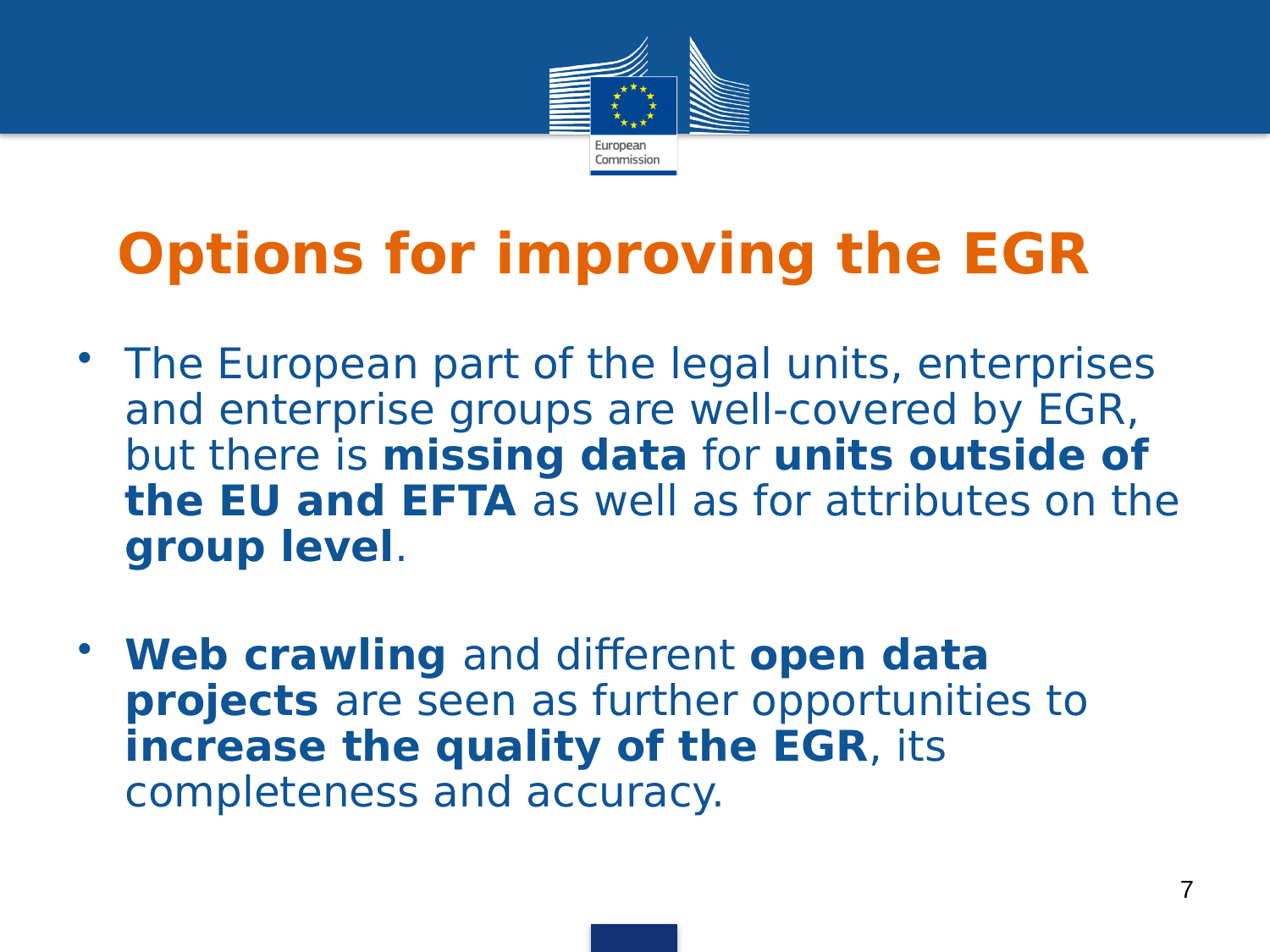

# Options for improving the EGR
The European part of the legal units, enterprises and enterprise groups are well-covered by EGR, but there is missing data for units outside of the EU and EFTA as well as for attributes on the group level.

Web crawling and different open data projects are seen as further opportunities to increase the quality of the EGR, its completeness and accuracy.
7